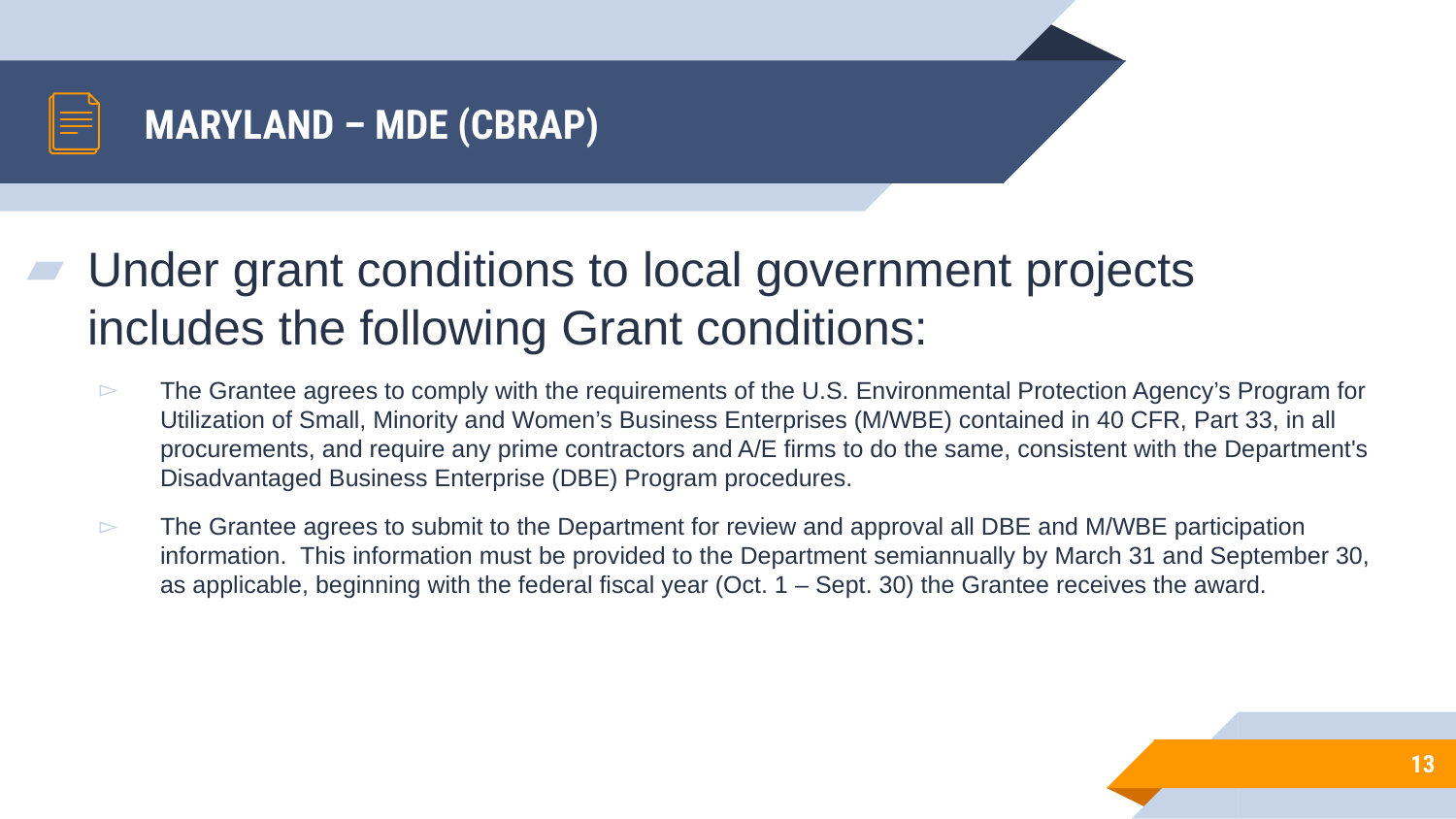

# MARYLAND – MDE (CBRAP)

Under grant conditions to local government projects includes the following Grant conditions:
The Grantee agrees to comply with the requirements of the U.S. Environmental Protection Agency’s Program for Utilization of Small, Minority and Women’s Business Enterprises (M/WBE) contained in 40 CFR, Part 33, in all procurements, and require any prime contractors and A/E firms to do the same, consistent with the Department's Disadvantaged Business Enterprise (DBE) Program procedures.
The Grantee agrees to submit to the Department for review and approval all DBE and M/WBE participation information.  This information must be provided to the Department semiannually by March 31 and September 30, as applicable, beginning with the federal fiscal year (Oct. 1 – Sept. 30) the Grantee receives the award.

13